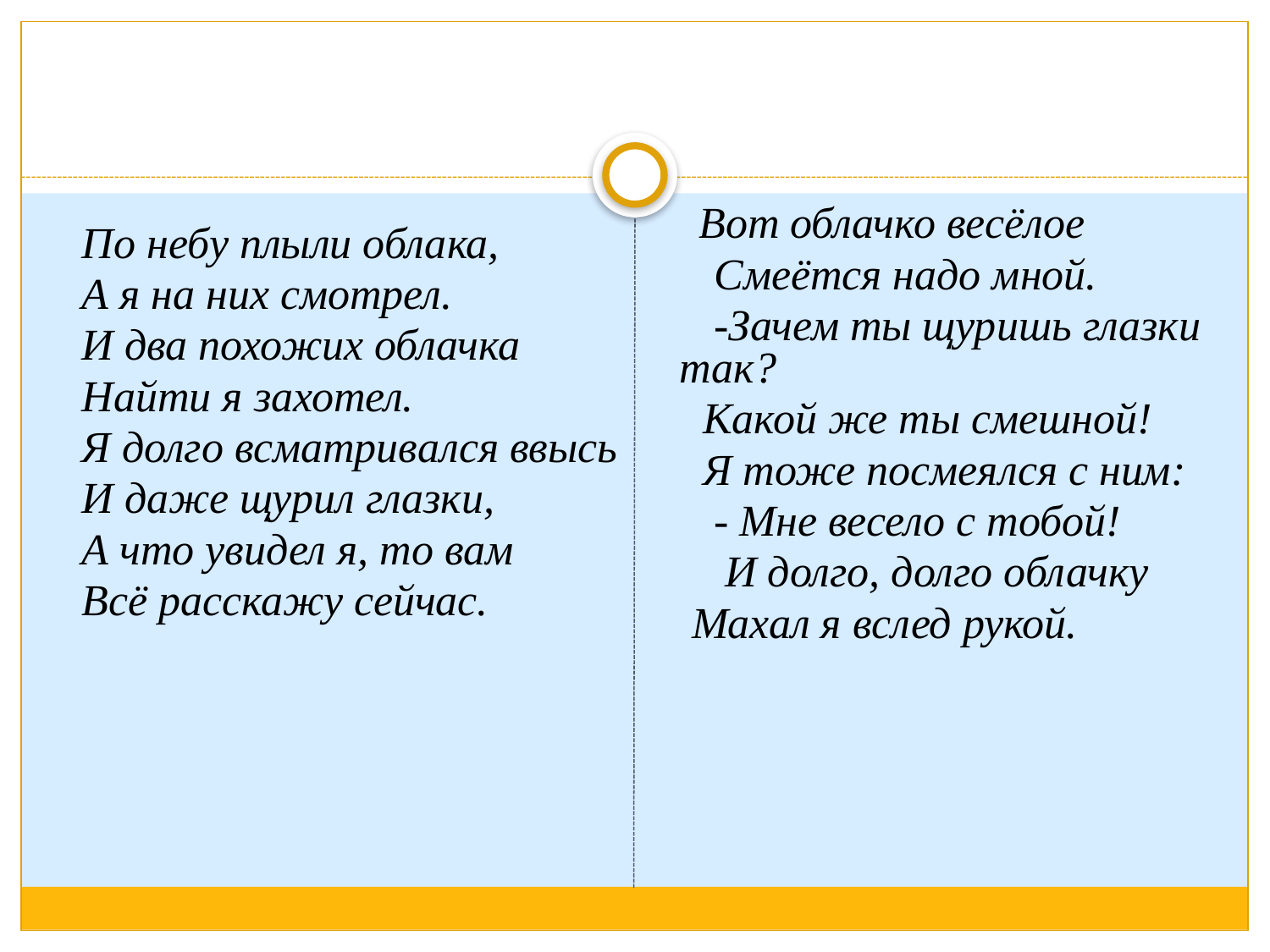

Вот облачко весёлое
  Смеётся надо мной.
  -Зачем ты щуришь глазки так?
 Какой же ты смешной!
 Я тоже посмеялся с ним:
  - Мне весело с тобой!
   И долго, долго облачку
Махал я вслед рукой.
По небу плыли облака,
А я на них смотрел.
И два похожих облачка
Найти я захотел.
Я долго всматривался ввысь
И даже щурил глазки,
А что увидел я, то вам
Всё расскажу сейчас.